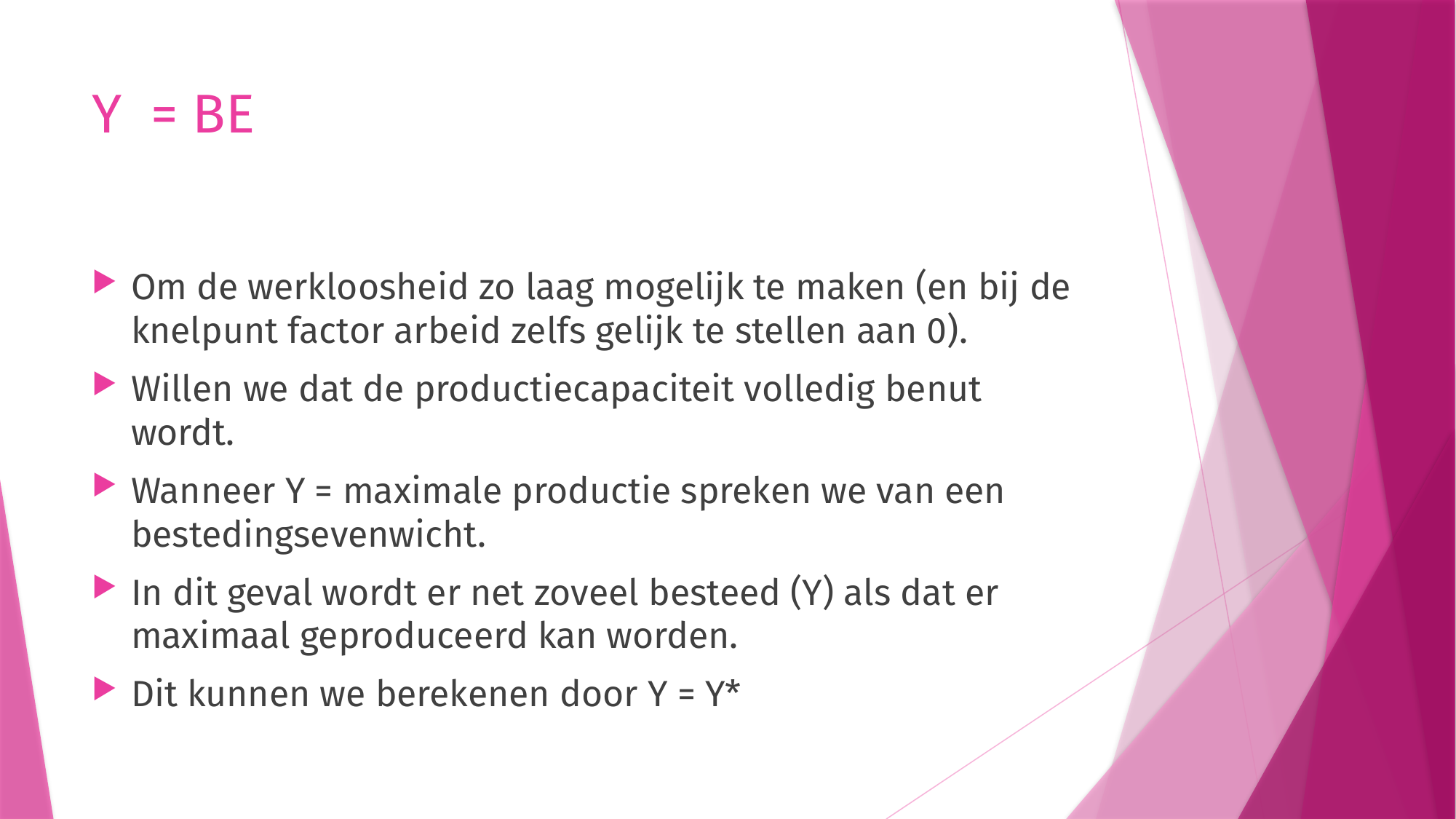

# Y  = BE
Om de werkloosheid zo laag mogelijk te maken (en bij de knelpunt factor arbeid zelfs gelijk te stellen aan 0).
Willen we dat de productiecapaciteit volledig benut wordt.
Wanneer Y = maximale productie spreken we van een bestedingsevenwicht.
In dit geval wordt er net zoveel besteed (Y) als dat er maximaal geproduceerd kan worden.
Dit kunnen we berekenen door Y = Y*